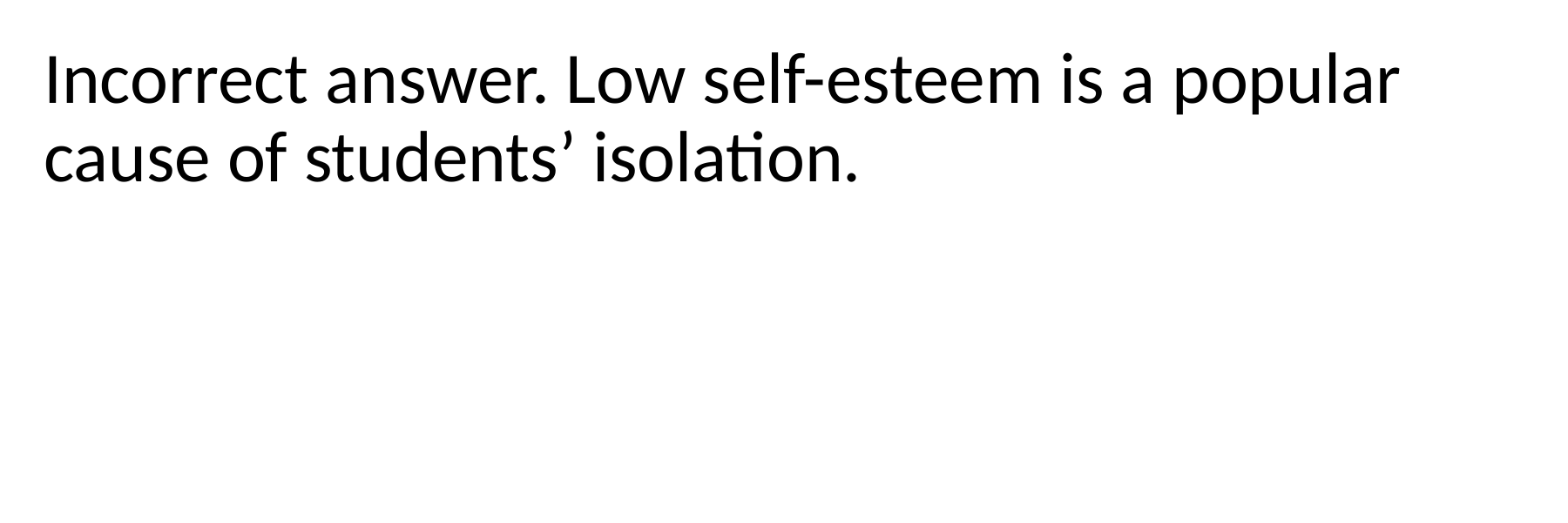

Incorrect answer. Low self-esteem is a popular cause of students’ isolation.